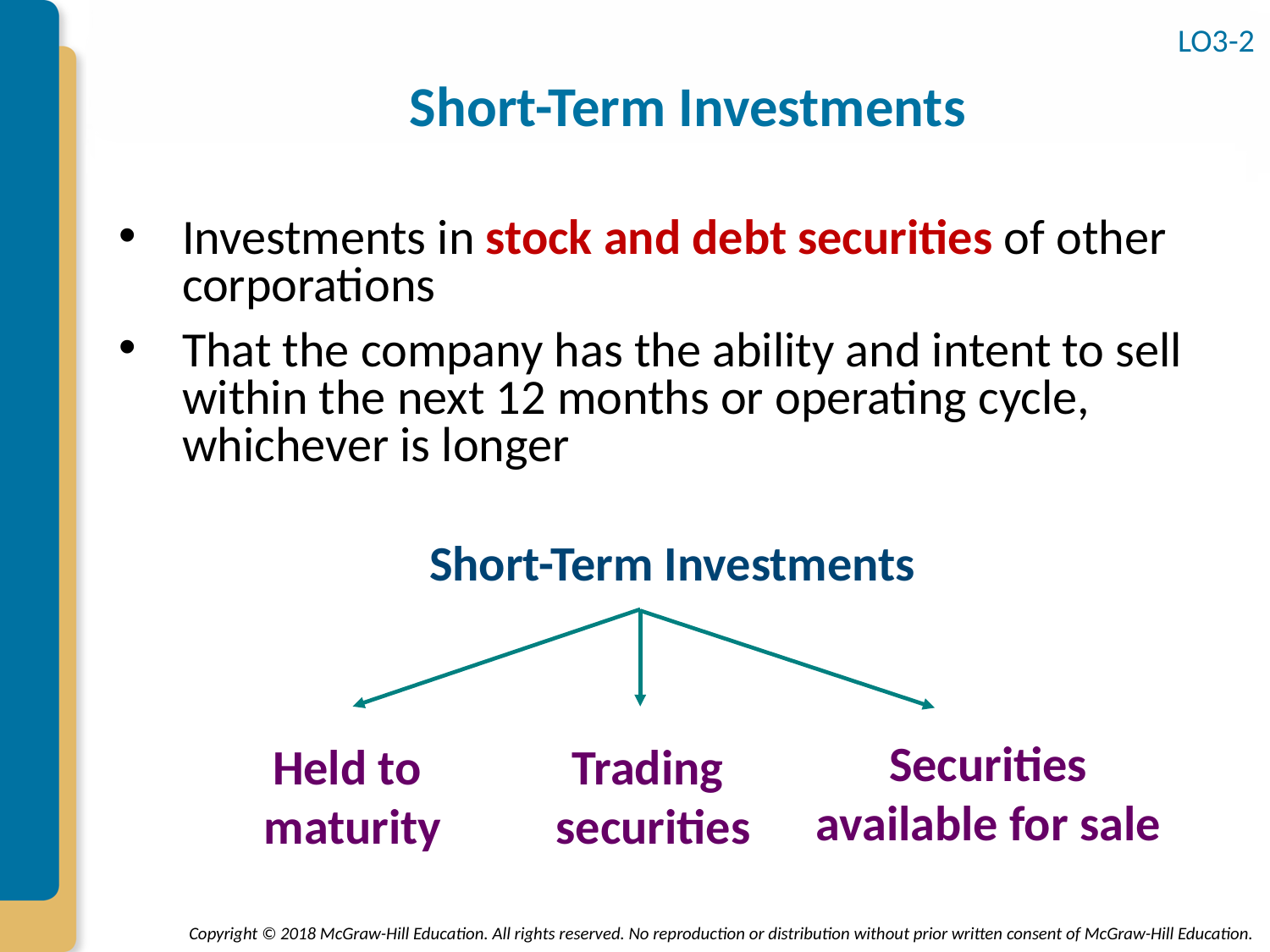

# Short-Term Investments
LO3-2
Investments in stock and debt securities of other corporations
That the company has the ability and intent to sell within the next 12 months or operating cycle, whichever is longer

Short-Term Investments
Securities available for sale
Held to
maturity
Trading
securities